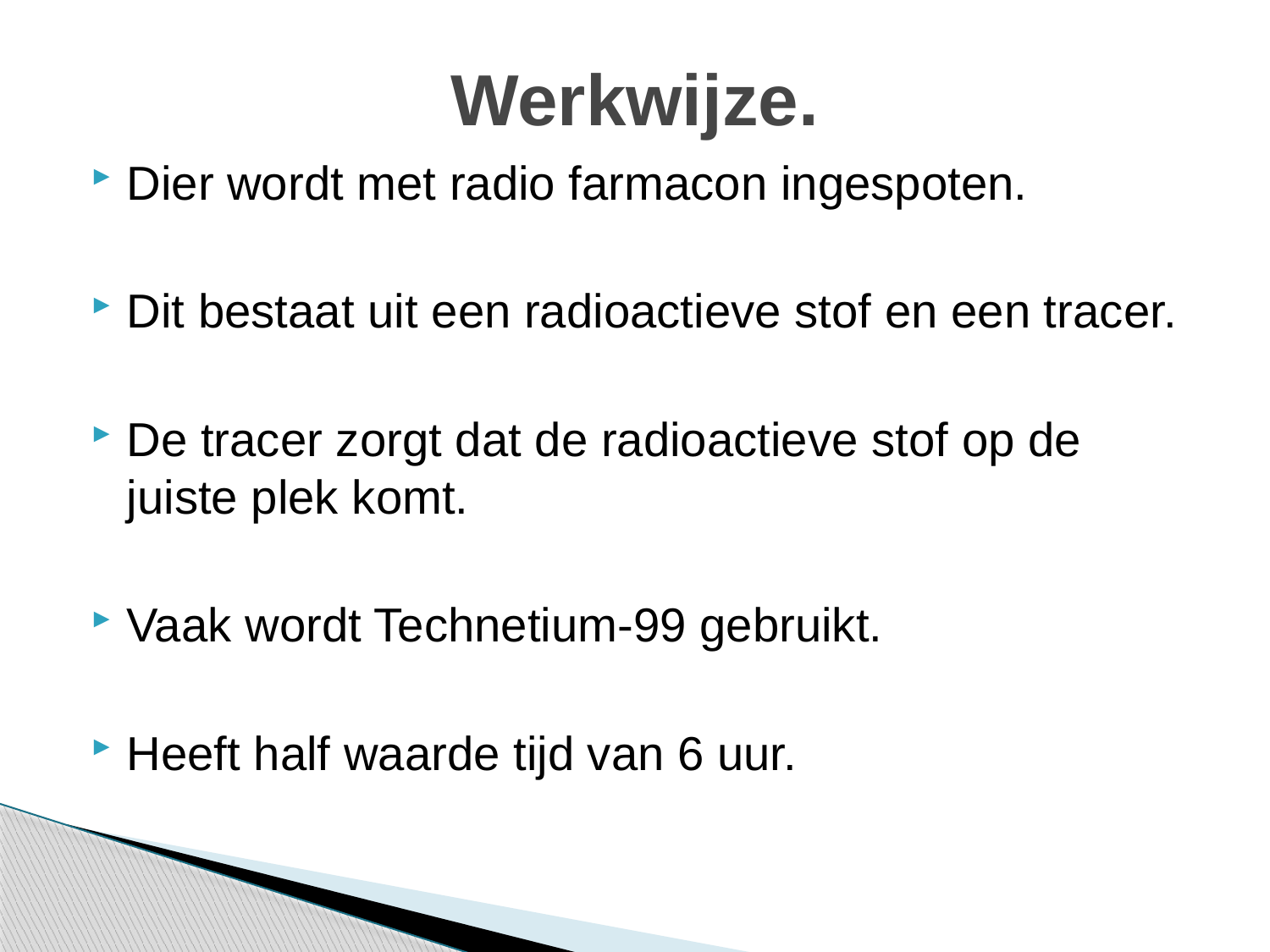

# Werkwijze.
Dier wordt met radio farmacon ingespoten.

Dit bestaat uit een radioactieve stof en een tracer.

De tracer zorgt dat de radioactieve stof op de juiste plek komt.

Vaak wordt Technetium-99 gebruikt.

Heeft half waarde tijd van 6 uur.